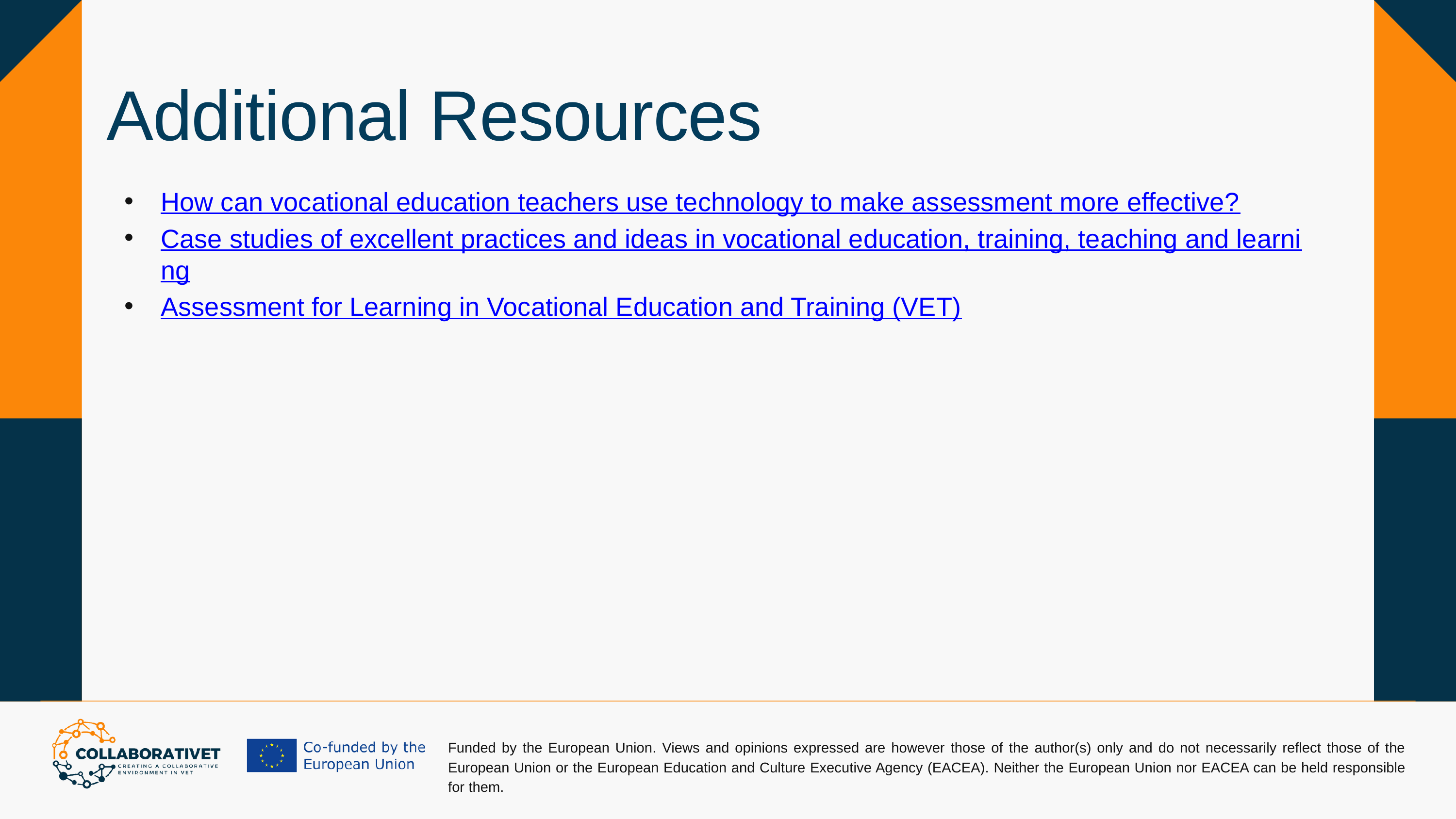

Additional Resources
How can vocational education teachers use technology to make assessment more effective?
Case studies of excellent practices and ideas in vocational education, training, teaching and learning
Assessment for Learning in Vocational Education and Training (VET)

Funded by the European Union. Views and opinions expressed are however those of the author(s) only and do not necessarily reflect those of the European Union or the European Education and Culture Executive Agency (EACEA). Neither the European Union nor EACEA can be held responsible for them.